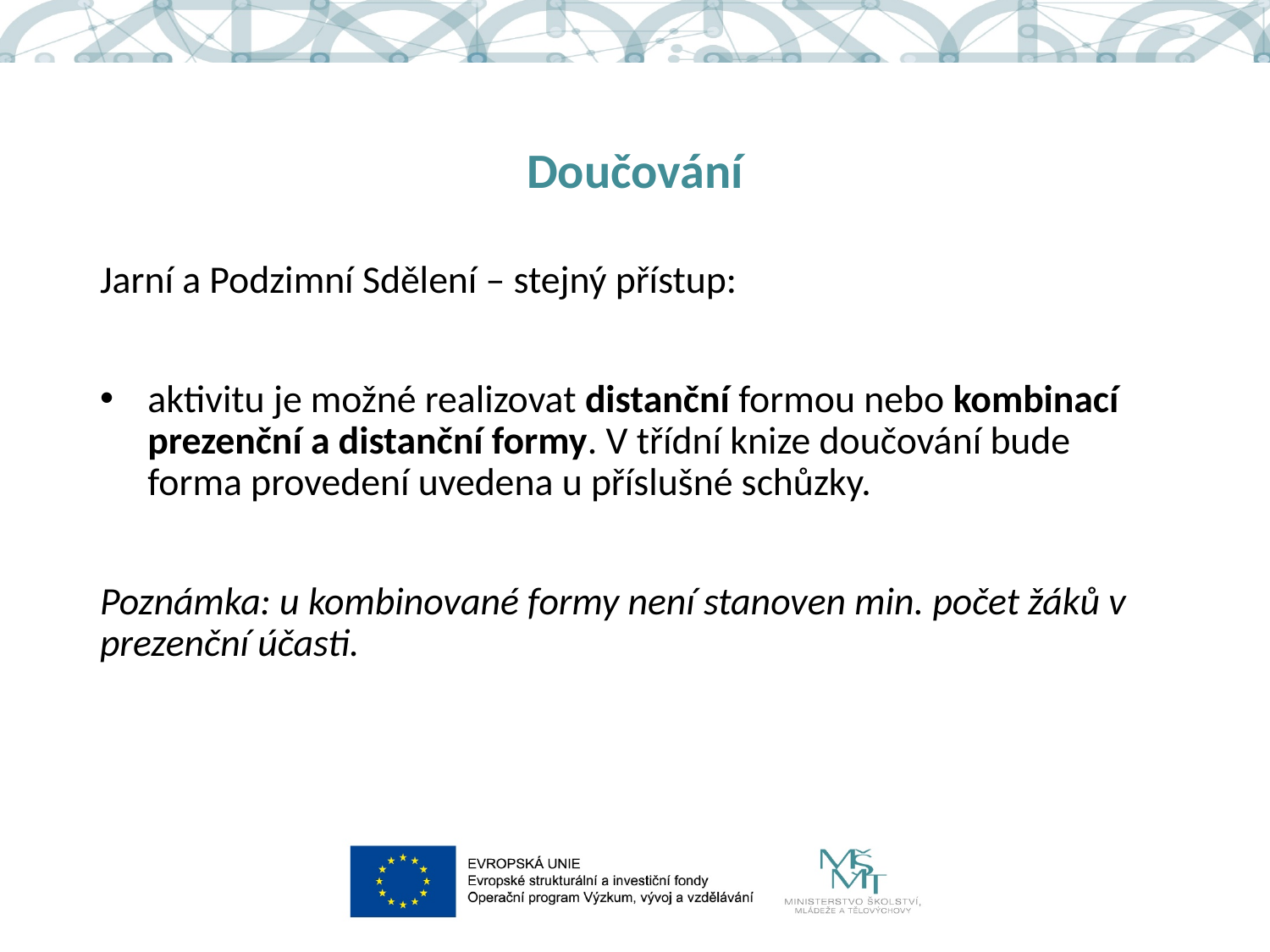

# Doučování
Jarní a Podzimní Sdělení – stejný přístup:

aktivitu je možné realizovat distanční formou nebo kombinací prezenční a distanční formy. V třídní knize doučování bude forma provedení uvedena u příslušné schůzky.

Poznámka: u kombinované formy není stanoven min. počet žáků v prezenční účasti.